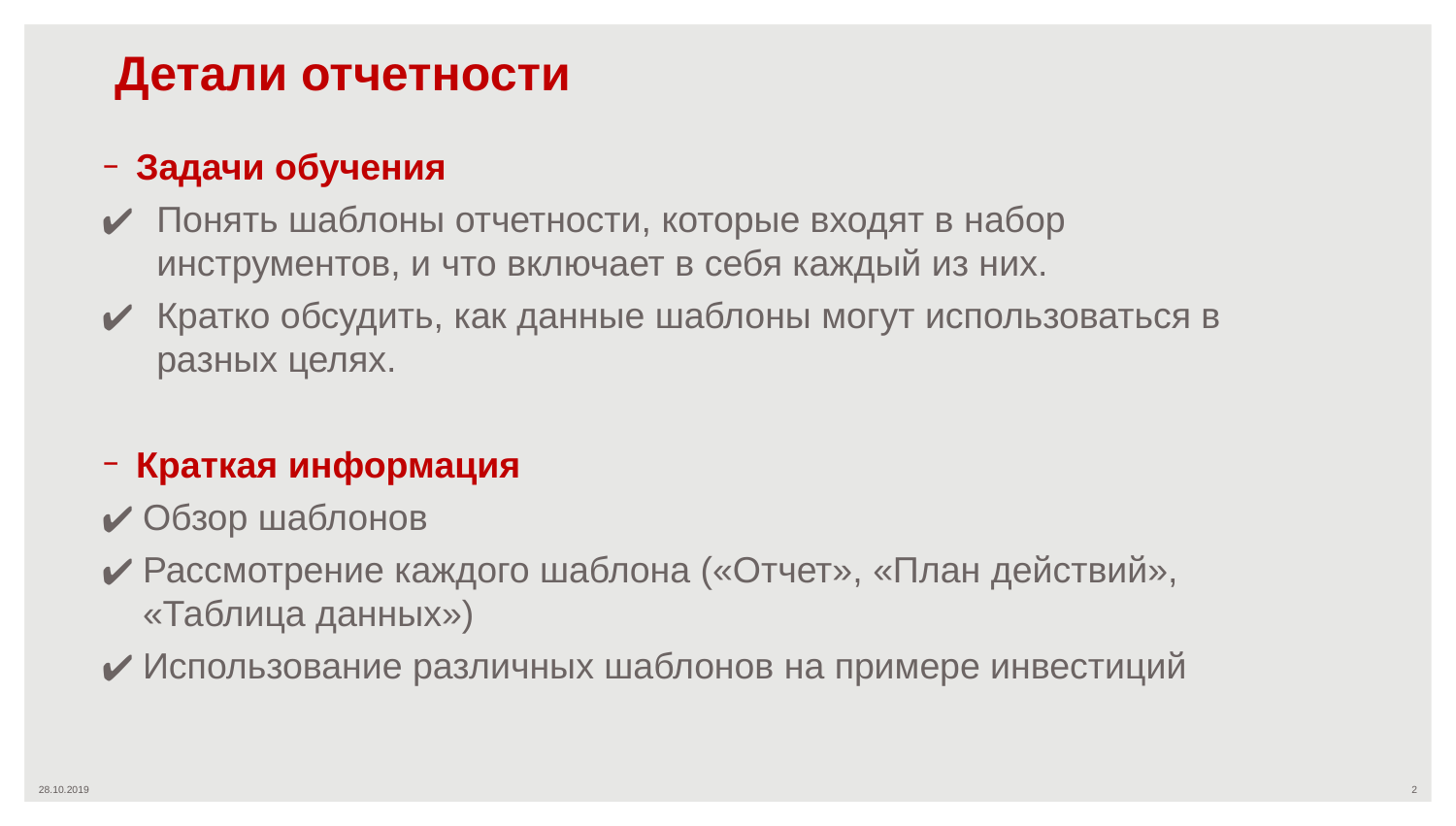

# Детали отчетности
Задачи обучения
Понять шаблоны отчетности, которые входят в набор инструментов, и что включает в себя каждый из них.
Кратко обсудить, как данные шаблоны могут использоваться в разных целях.

Краткая информация
Обзор шаблонов
Рассмотрение каждого шаблона («Отчет», «План действий», «Таблица данных»)
Использование различных шаблонов на примере инвестиций
28.10.2019
2